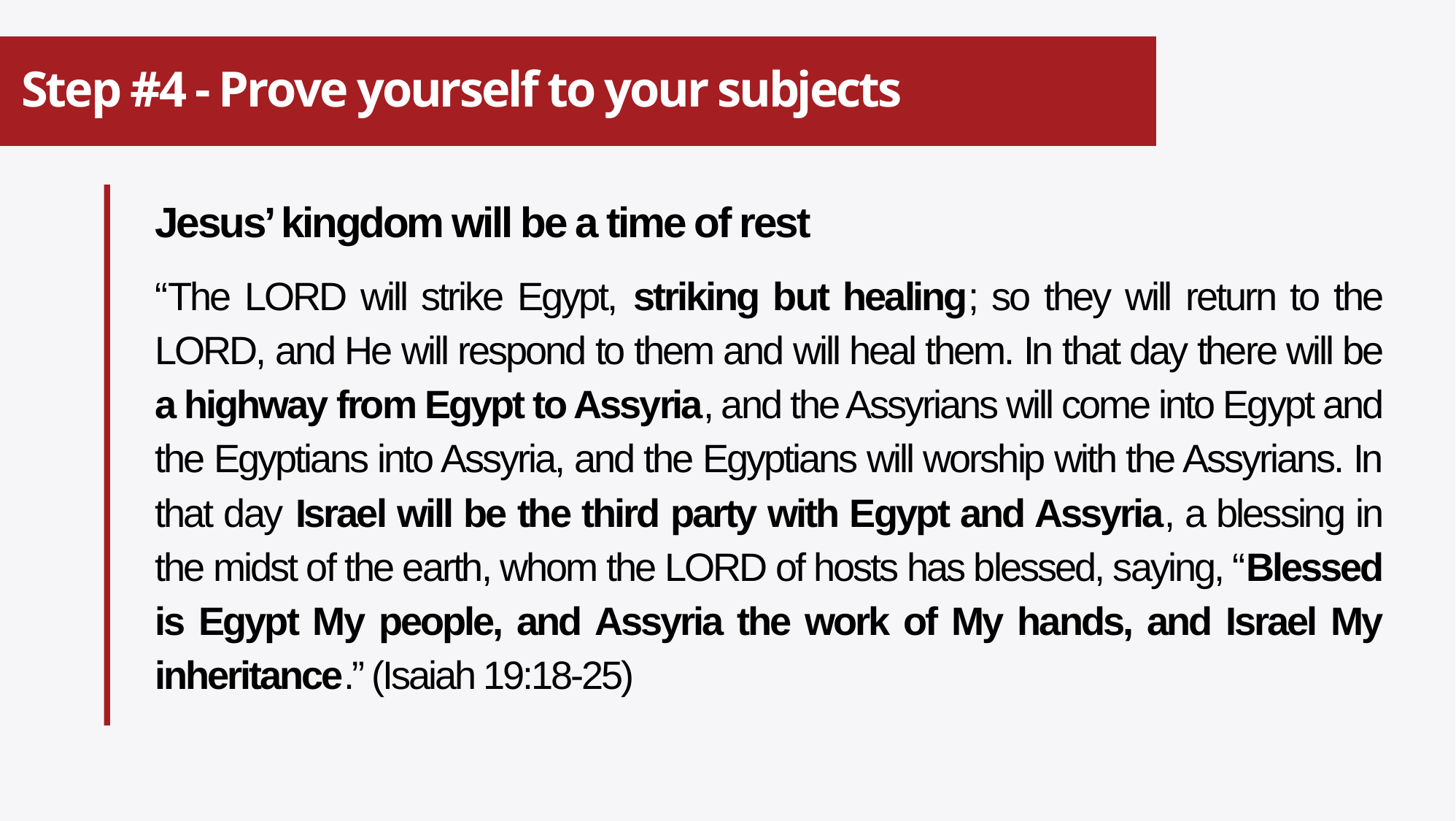

# Step #4 - Prove yourself to your subjects
Jesus’ kingdom will be a time of rest
“The LORD will strike Egypt, striking but healing; so they will return to the LORD, and He will respond to them and will heal them. In that day there will be a highway from Egypt to Assyria, and the Assyrians will come into Egypt and the Egyptians into Assyria, and the Egyptians will worship with the Assyrians. In that day Israel will be the third party with Egypt and Assyria, a blessing in the midst of the earth, whom the LORD of hosts has blessed, saying, “Blessed is Egypt My people, and Assyria the work of My hands, and Israel My inheritance.” (Isaiah 19:18-25)